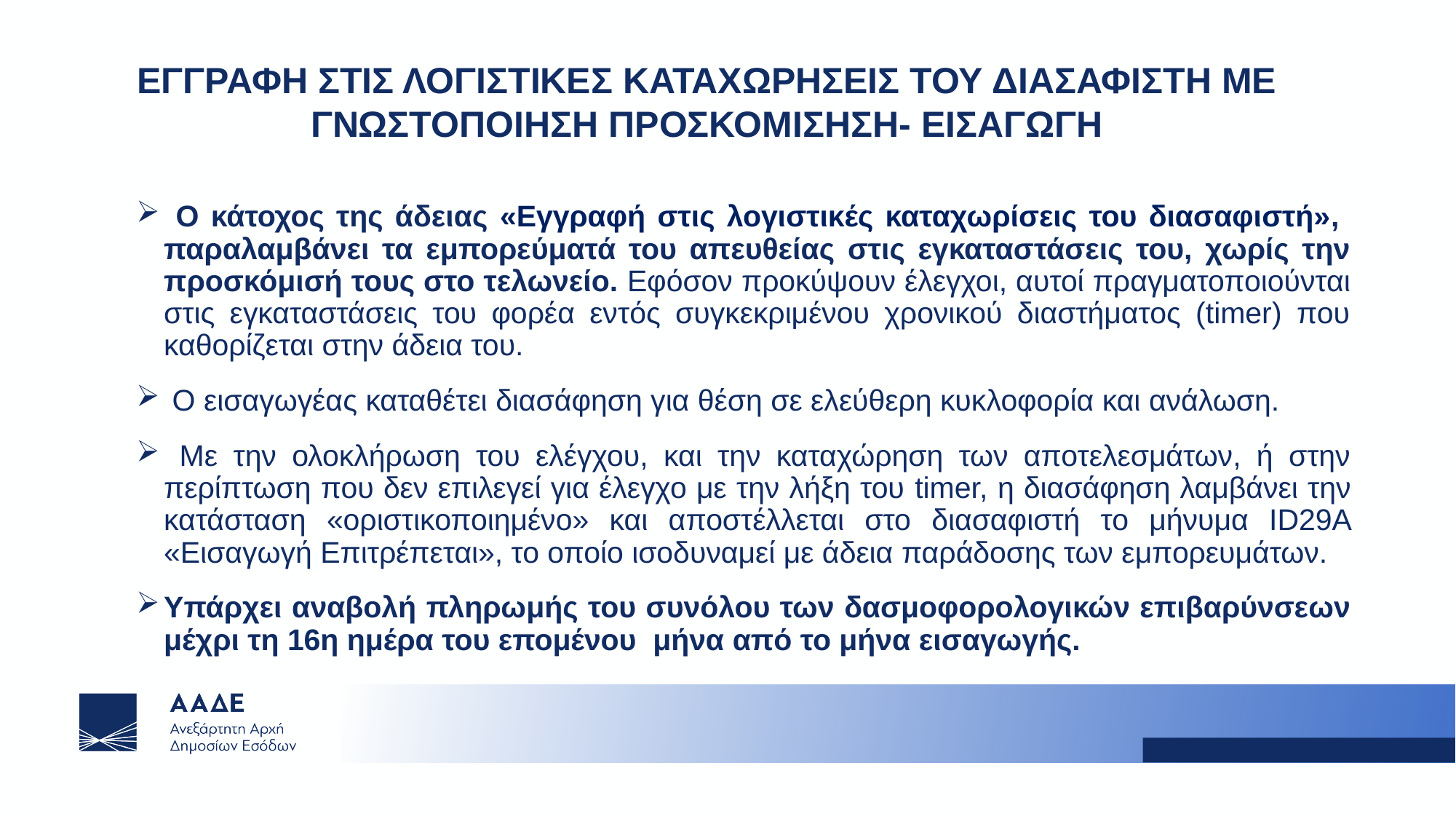

ΕΓΓΡΑΦΗ ΣΤΙΣ ΛΟΓΙΣΤΙΚΕΣ ΚΑΤΑΧΩΡΗΣΕΙΣ ΤΟΥ ΔΙΑΣΑΦΙΣΤΗ ΜΕ ΓΝΩΣΤΟΠΟΙΗΣΗ ΠΡΟΣΚΟΜΙΣΗΣΗ- ΕΙΣΑΓΩΓΗ
 Ο κάτοχος της άδειας «Εγγραφή στις λογιστικές καταχωρίσεις του διασαφιστή»,  παραλαμβάνει τα εμπορεύματά του απευθείας στις εγκαταστάσεις του, χωρίς την προσκόμισή τους στο τελωνείο. Εφόσον προκύψουν έλεγχοι, αυτοί πραγματοποιούνται στις εγκαταστάσεις του φορέα εντός συγκεκριμένου χρονικού διαστήματος (timer) που καθορίζεται στην άδεια του.
 O εισαγωγέας καταθέτει διασάφηση για θέση σε ελεύθερη κυκλοφορία και ανάλωση.
 Με την ολοκλήρωση του ελέγχου, και την καταχώρηση των αποτελεσμάτων, ή στην περίπτωση που δεν επιλεγεί για έλεγχο με την λήξη του timer, η διασάφηση λαμβάνει την κατάσταση «οριστικοποιημένο» και αποστέλλεται στο διασαφιστή το μήνυμα ID29A «Εισαγωγή Επιτρέπεται», το οποίο ισοδυναμεί με άδεια παράδοσης των εμπορευμάτων.
Υπάρχει αναβολή πληρωμής του συνόλου των δασμοφορολογικών επιβαρύνσεων μέχρι τη 16η ημέρα του επομένου  μήνα από το μήνα εισαγωγής.